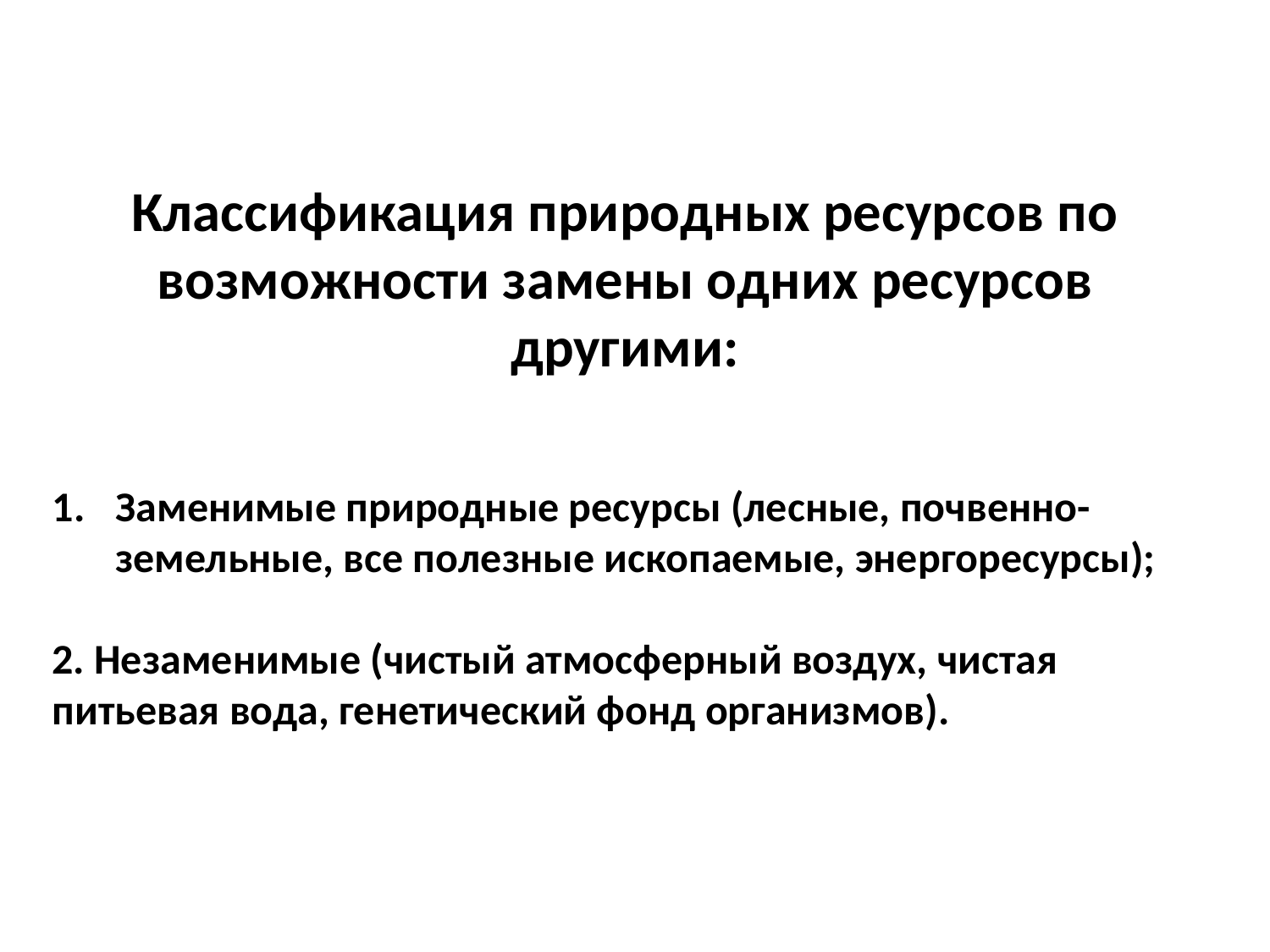

Классификация природных ресурсов по возможности замены одних ресурсов другими:

Заменимые природные ресурсы (лесные, почвенно-земельные, все полезные ископаемые, энергоресурсы);

2. Незаменимые (чистый атмосферный воздух, чистая питьевая вода, генетический фонд организмов).